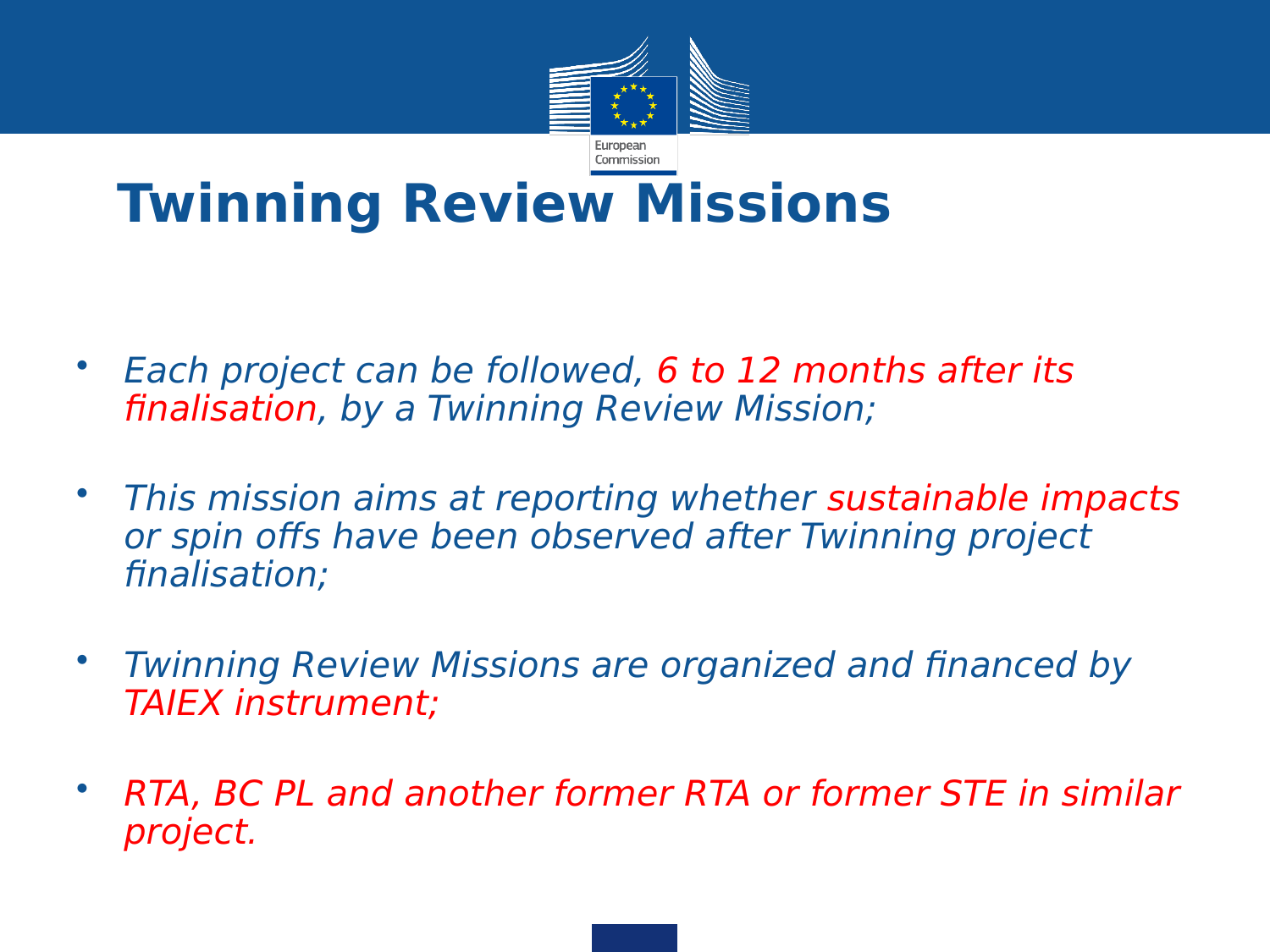

# Twinning Review Missions
Each project can be followed, 6 to 12 months after its finalisation, by a Twinning Review Mission;

This mission aims at reporting whether sustainable impacts or spin offs have been observed after Twinning project finalisation;

Twinning Review Missions are organized and financed by TAIEX instrument;

RTA, BC PL and another former RTA or former STE in similar project.